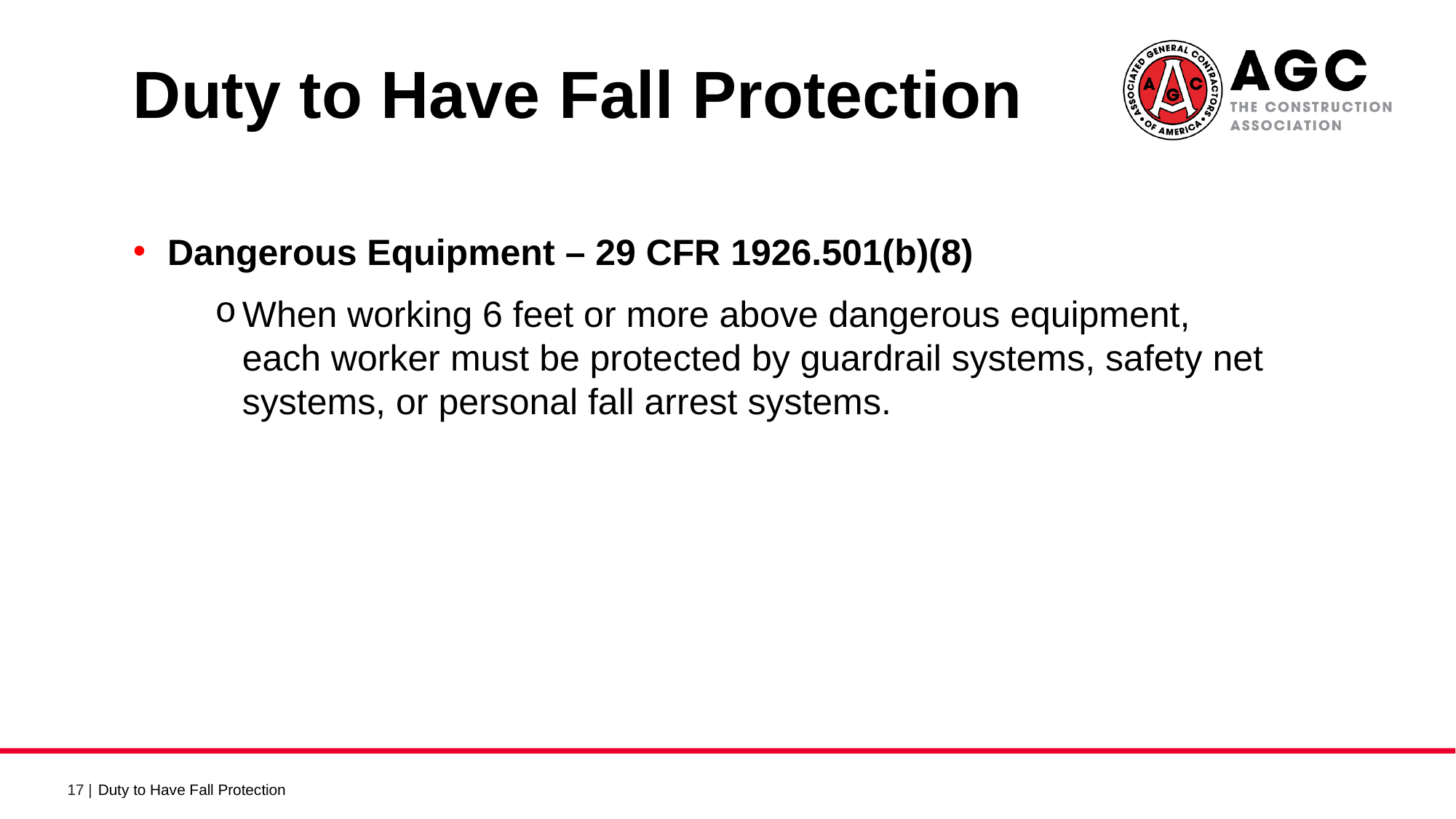

Duty to Have Fall Protection 7

Dangerous Equipment – 29 CFR 1926.501(b)(8)
When working 6 feet or more above dangerous equipment, each worker must be protected by guardrail systems, safety net systems, or personal fall arrest systems.

Duty to Have Fall Protection